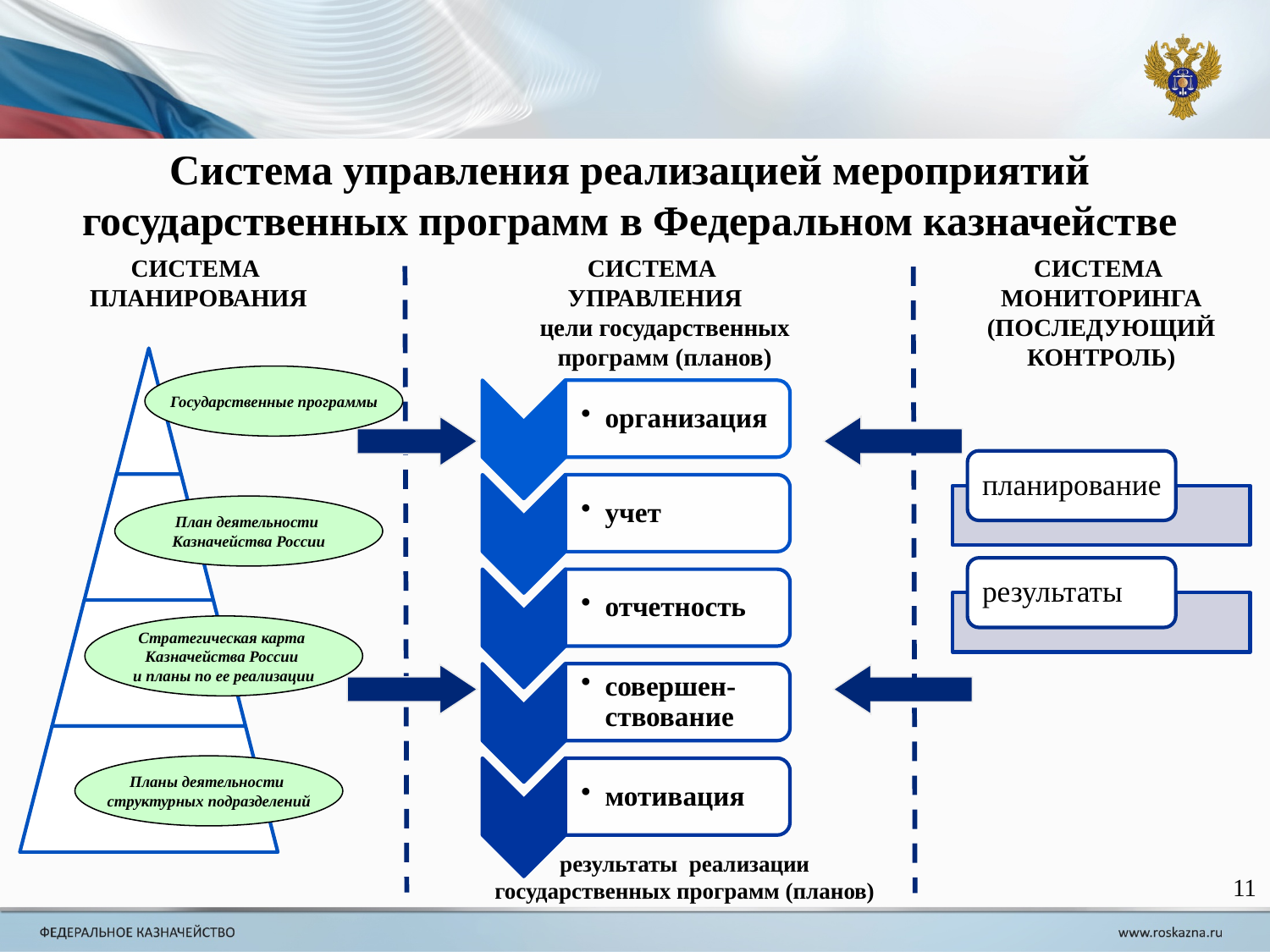

Система управления реализацией мероприятий государственных программ в Федеральном казначействе
СИСТЕМА
ПЛАНИРОВАНИЯ
СИСТЕМА
УПРАВЛЕНИЯ
СИСТЕМА
МОНИТОРИНГА (ПОСЛЕДУЮЩИЙ КОНТРОЛЬ)
цели государственных программ (планов)

Государственные программы

организация

учет

отчетность

совершен-ствование

мотивация

планирование
результаты
План деятельности
Казначейства России
Стратегическая карта
Казначейства России
и планы по ее реализации

Планы деятельности
структурных подразделений
результаты  реализации государственных программ (планов)
11